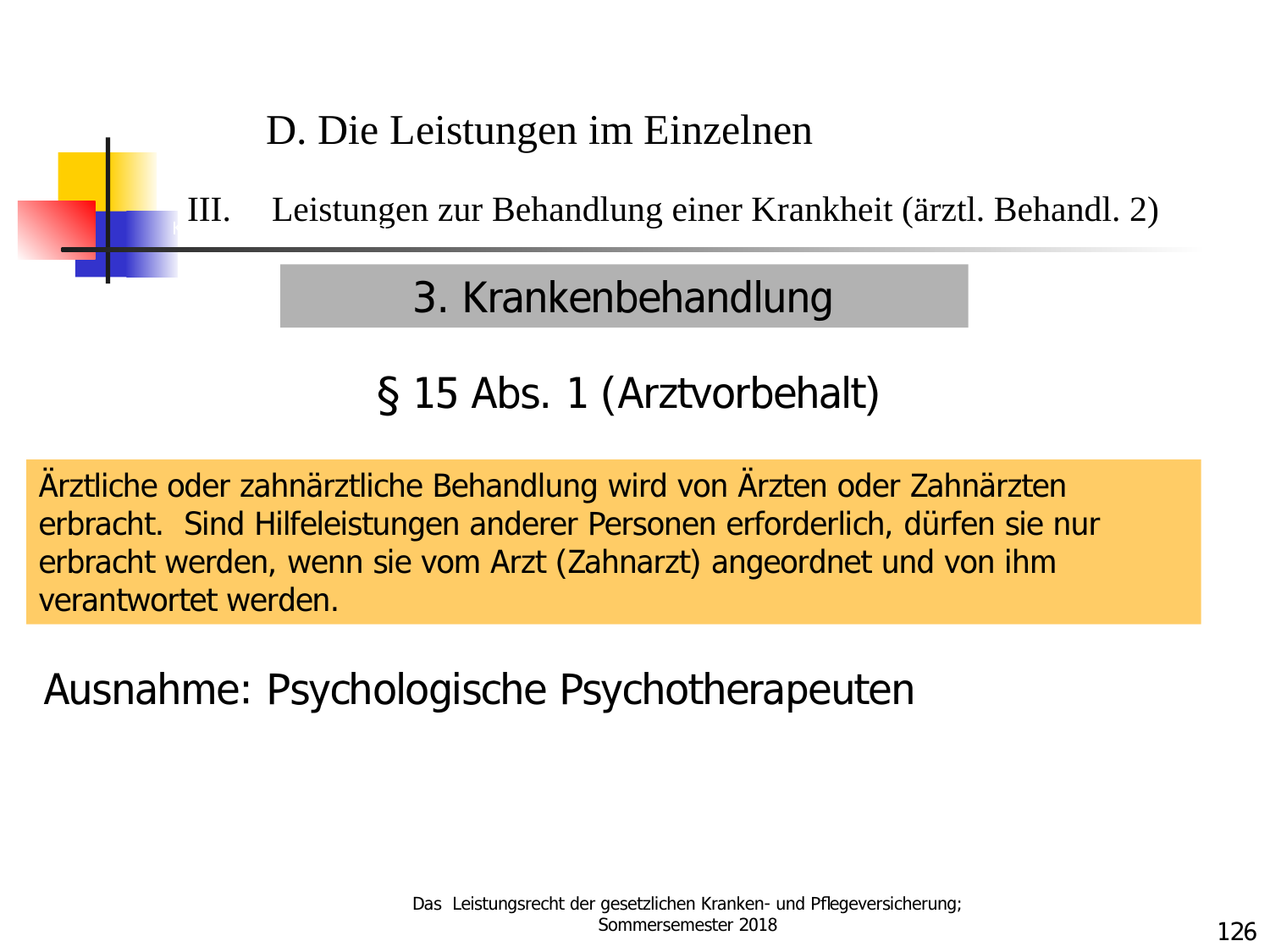

Krankenbehandlung 2 (ärztl. Behandlung)
D. Die Leistungen im Einzelnen

Leistungen zur Behandlung einer Krankheit (ärztl. Behandl. 2)
3. Krankenbehandlung
§ 15 Abs. 1 (Arztvorbehalt)
Krankheit
Ärztliche oder zahnärztliche Behandlung wird von Ärzten oder Zahnärzten erbracht.  Sind Hilfeleistungen anderer Personen erforderlich, dürfen sie nur erbracht werden, wenn sie vom Arzt (Zahnarzt) angeordnet und von ihm verantwortet werden.
Ausnahme: Psychologische Psychotherapeuten
Das  Leistungsrecht der gesetzlichen Kranken- und Pflegeversicherung; Sommersemester 2018
126